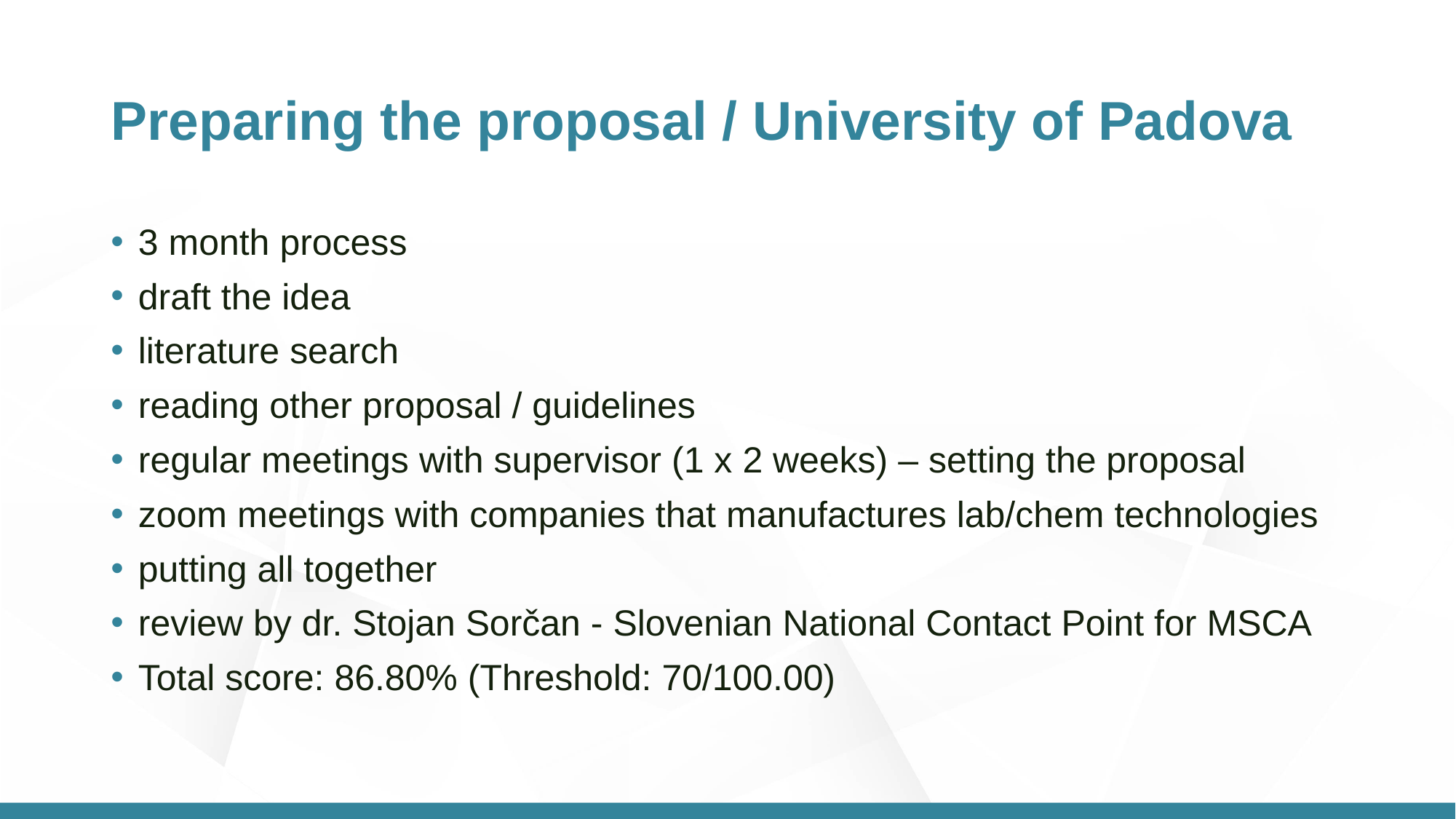

# Preparing the proposal / University of Padova
3 month process
draft the idea
literature search
reading other proposal / guidelines
regular meetings with supervisor (1 x 2 weeks) – setting the proposal
zoom meetings with companies that manufactures lab/chem technologies
putting all together
review by dr. Stojan Sorčan - Slovenian National Contact Point for MSCA
Total score: 86.80% (Threshold: 70/100.00)